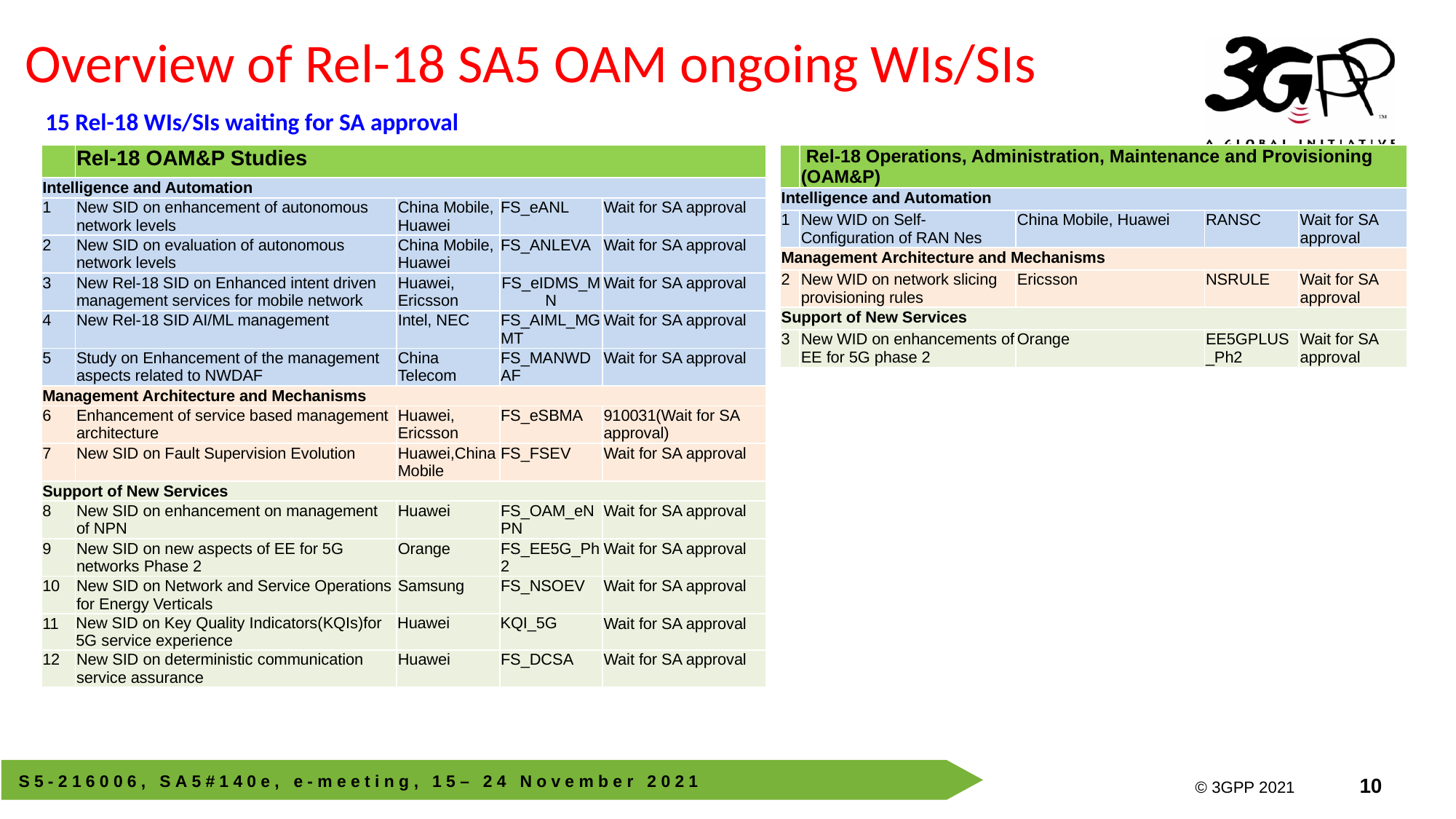

# Overview of Rel-18 SA5 OAM ongoing WIs/SIs
15 Rel-18 WIs/SIs waiting for SA approval
|  | Rel-18 OAM&P Studies |  |  |  |
| --- | --- | --- | --- | --- |
| Intelligence and Automation |  |  |  |  |
| 1 | New SID on enhancement of autonomous network levels | China Mobile, Huawei | FS\_eANL | Wait for SA approval |
| 2 | New SID on evaluation of autonomous network levels | China Mobile, Huawei | FS\_ANLEVA | Wait for SA approval |
| 3 | New Rel-18 SID on Enhanced intent driven management services for mobile network | Huawei, Ericsson | FS\_eIDMS\_MN | Wait for SA approval |
| 4 | New Rel-18 SID AI/ML management | Intel, NEC | FS\_AIML\_MGMT | Wait for SA approval |
| 5 | Study on Enhancement of the management aspects related to NWDAF | China Telecom | FS\_MANWDAF | Wait for SA approval |
| Management Architecture and Mechanisms |  |  |  |  |
| 6 | Enhancement of service based management architecture | Huawei, Ericsson | FS\_eSBMA | 910031(Wait for SA approval) |
| 7 | New SID on Fault Supervision Evolution | Huawei,China Mobile | FS\_FSEV | Wait for SA approval |
| Support of New Services |  |  |  |  |
| 8 | New SID on enhancement on management of NPN | Huawei | FS\_OAM\_eNPN | Wait for SA approval |
| 9 | New SID on new aspects of EE for 5G networks Phase 2 | Orange | FS\_EE5G\_Ph2 | Wait for SA approval |
| 10 | New SID on Network and Service Operations for Energy Verticals | Samsung | FS\_NSOEV | Wait for SA approval |
| 11 | New SID on Key Quality Indicators(KQIs)for 5G service experience | Huawei | KQI\_5G | Wait for SA approval |
| 12 | New SID on deterministic communication service assurance | Huawei | FS\_DCSA | Wait for SA approval |
|  | Rel-18 Operations, Administration, Maintenance and Provisioning (OAM&P) |  |  |  |
| --- | --- | --- | --- | --- |
| Intelligence and Automation |  |  |  |  |
| 1 | New WID on Self-Configuration of RAN Nes | China Mobile, Huawei | RANSC | Wait for SA approval |
| Management Architecture and Mechanisms |  |  |  |  |
| 2 | New WID on network slicing provisioning rules | Ericsson | NSRULE | Wait for SA approval |
| Support of New Services |  |  |  |  |
| 3 | New WID on enhancements of EE for 5G phase 2 | Orange | EE5GPLUS\_Ph2 | Wait for SA approval |